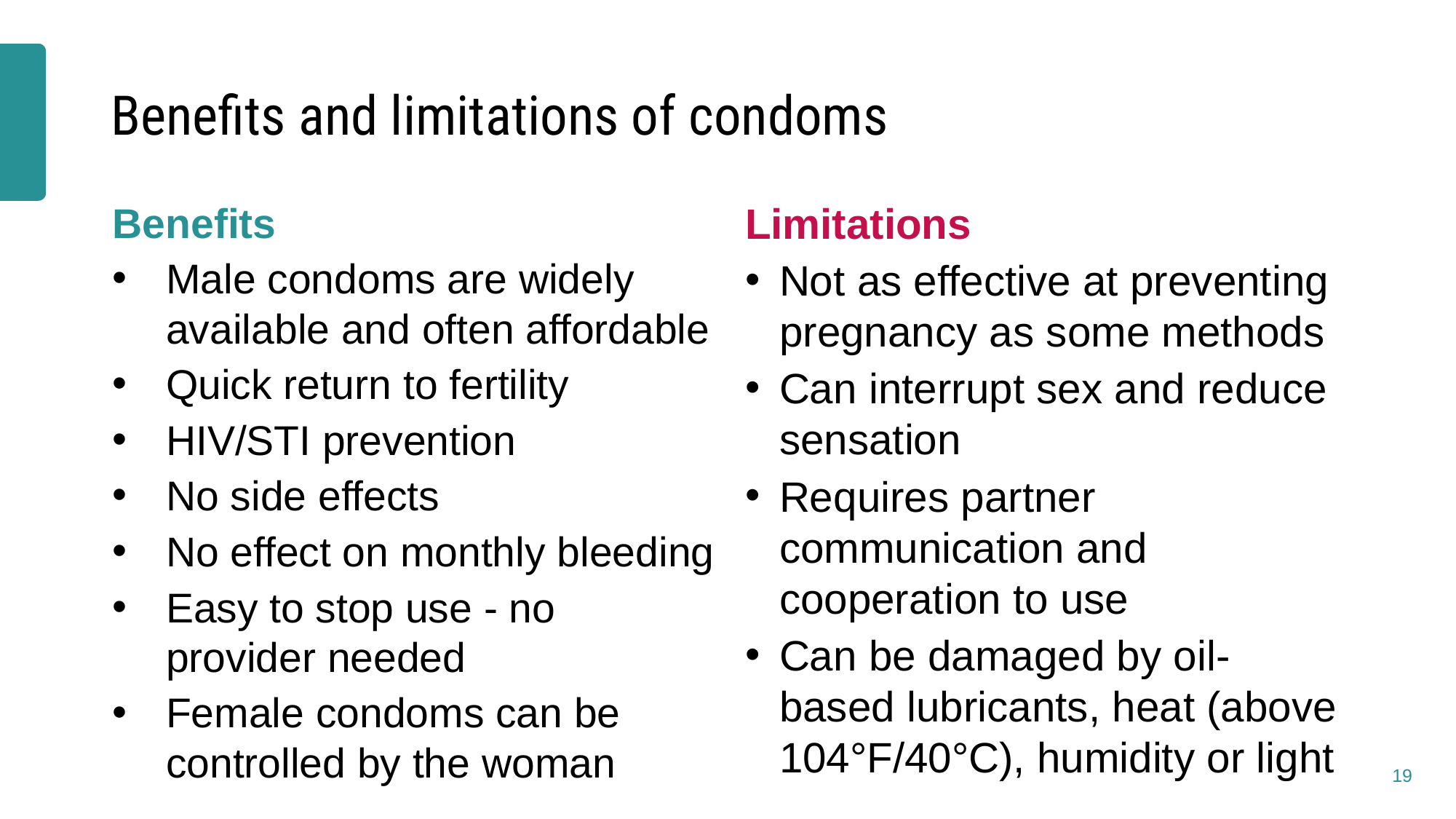

# Benefits and limitations of condoms
Benefits
Male condoms are widely available and often affordable
Quick return to fertility
HIV/STI prevention
No side effects
No effect on monthly bleeding
Easy to stop use - no provider needed
Female condoms can be controlled by the woman

Limitations
Not as effective at preventing pregnancy as some methods
Can interrupt sex and reduce sensation
Requires partner communication and cooperation to use
Can be damaged by oil-based lubricants, heat (above 104°F/40°C), humidity or light

19